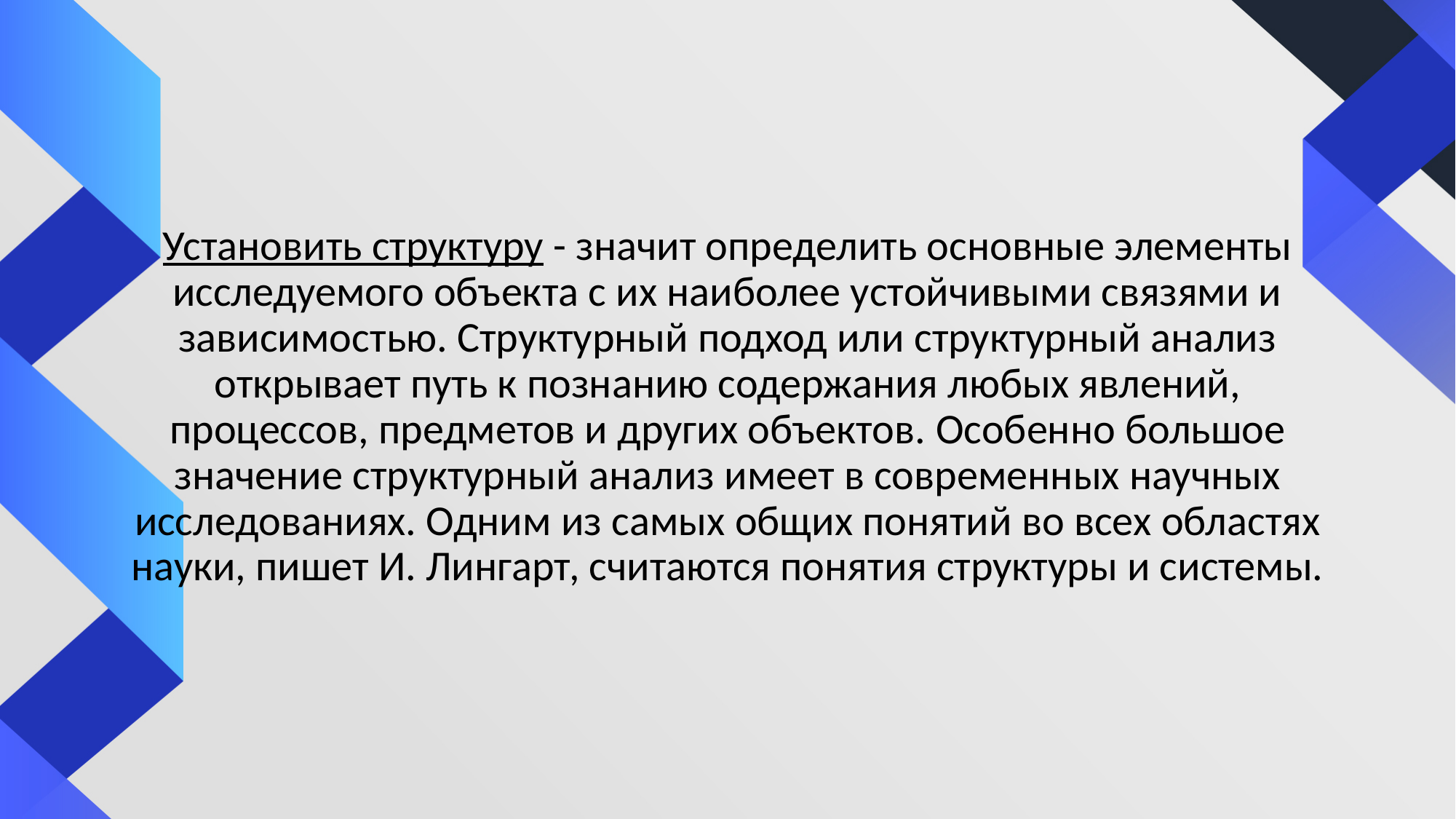

#
Установить структуру - значит определить основные элементы исследуемого объекта с их наиболее устойчивыми связями и зависимостью. Структурный подход или структурный анализ открывает путь к познанию содержания любых явлений, процессов, предметов и других объектов. Особенно большое значение структурный анализ имеет в современных научных исследованиях. Одним из самых общих понятий во всех областях науки, пишет И. Лингарт, считаются понятия структуры и системы.